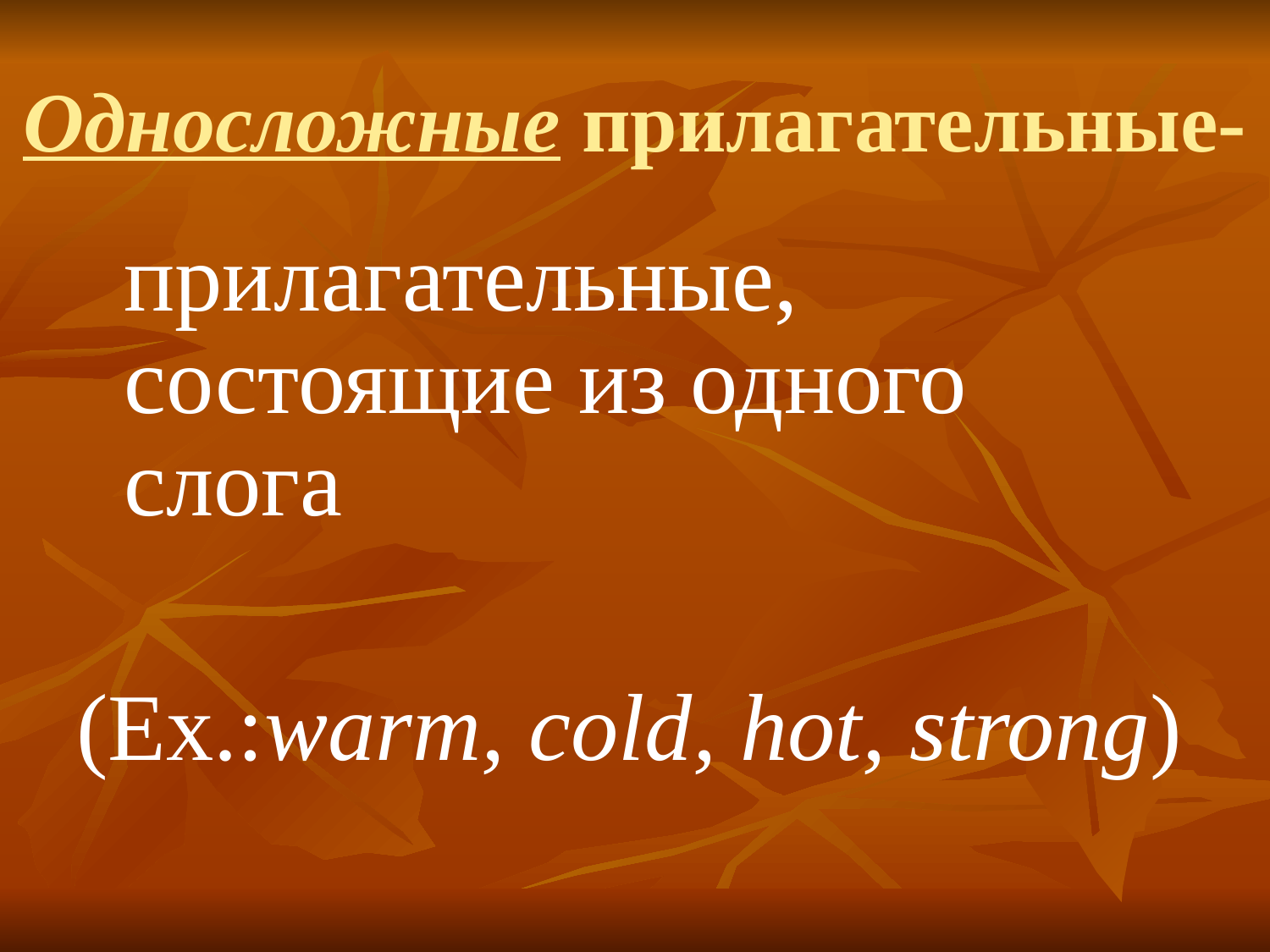

# Односложные прилагательные-
  прилагательные, состоящие из одного слога

(Ex.:warm, cold, hot, strong)